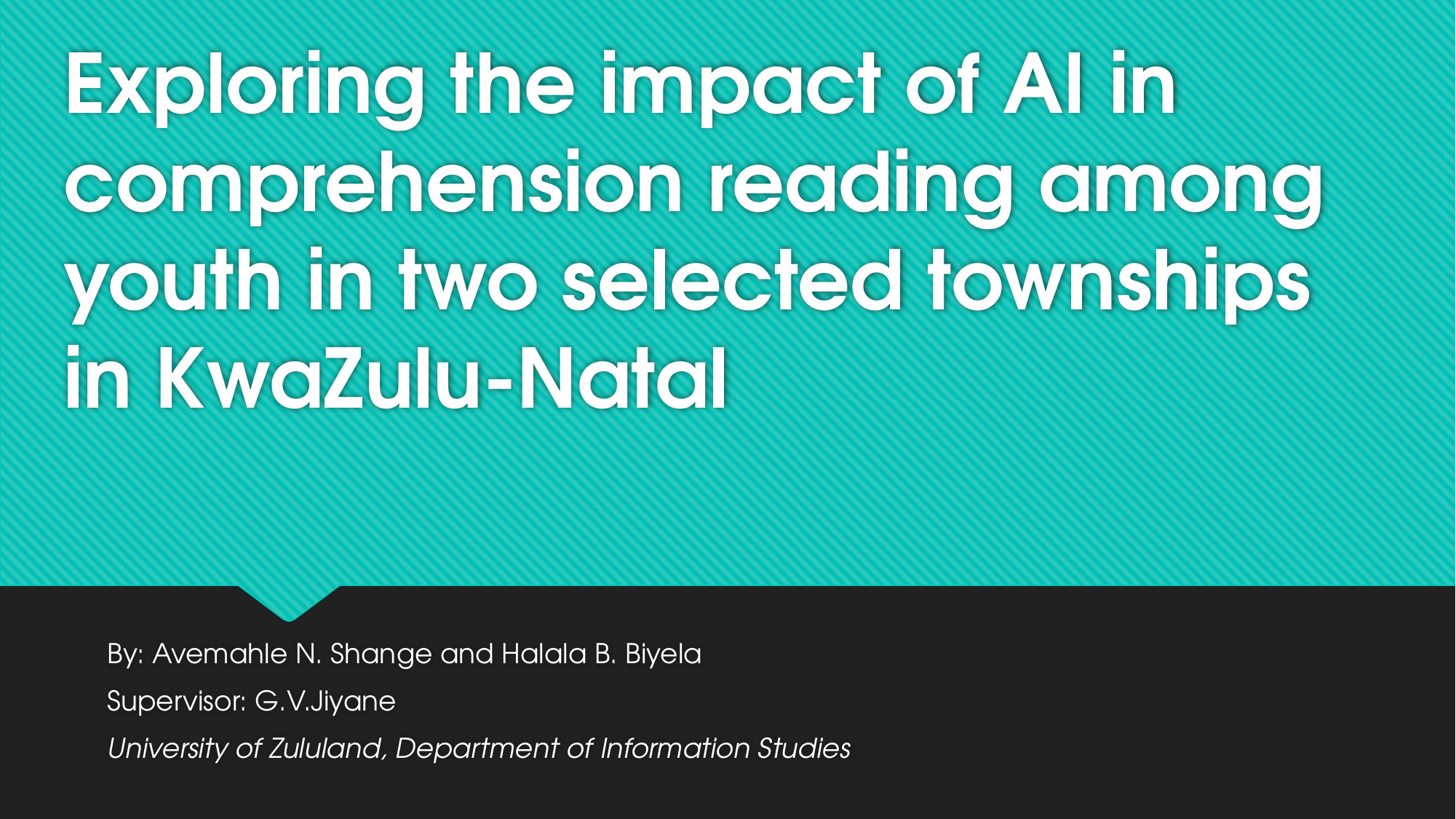

# Exploring the impact of AI in comprehension reading among youth in two selected townships in KwaZulu-Natal
By: Avemahle N. Shange and Halala B. Biyela
Supervisor: G.V.Jiyane
University of Zululand, Department of Information Studies